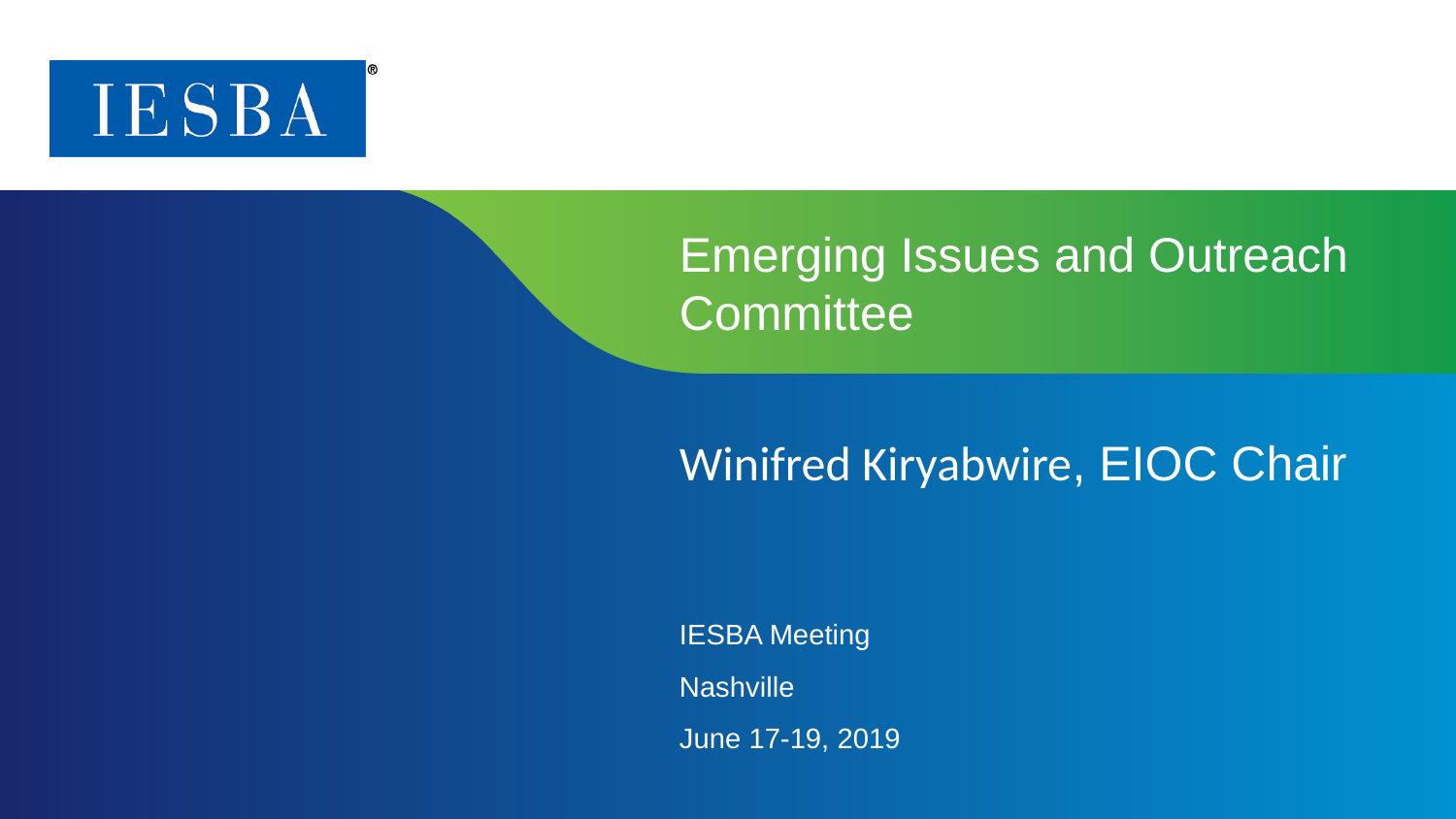

# Emerging Issues and Outreach Committee
Winifred Kiryabwire, EIOC Chair

IESBA Meeting
Nashville
June 17-19, 2019